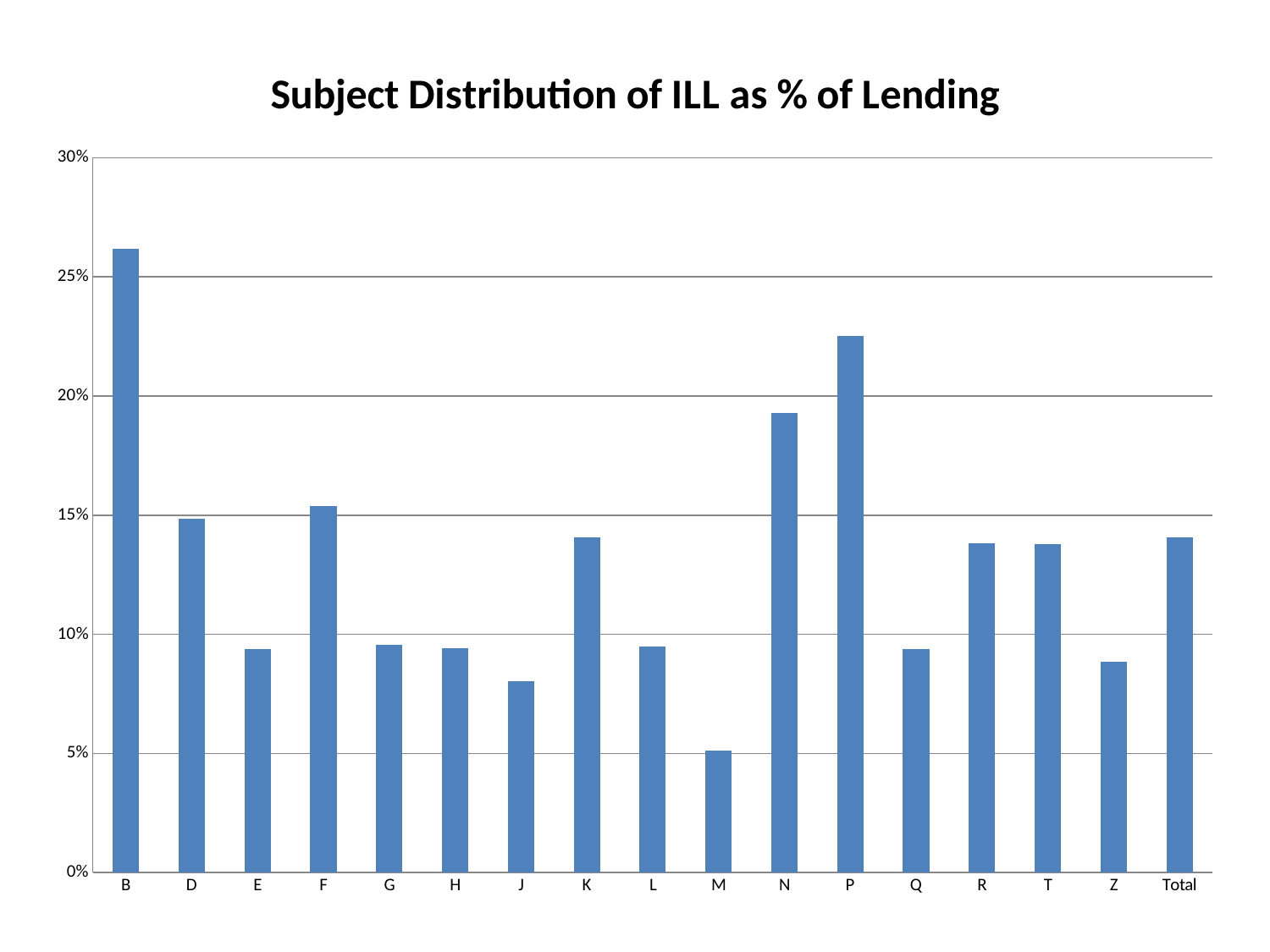

### Chart: Subject Distribution of ILL as % of Lending

| Category |  |
|---|---|
| B | 0.26171875 |
| D | 0.14866310160427806 |
| E | 0.09368191721132897 |
| F | 0.15384615384615385 |
| G | 0.09550561797752809 |
| H | 0.09404388714733543 |
| J | 0.08024691358024691 |
| K | 0.14084507042253522 |
| L | 0.09480519480519481 |
| M | 0.05128205128205128 |
| N | 0.19298245614035087 |
| P | 0.2251655629139073 |
| Q | 0.09378292939936776 |
| R | 0.1380255941499086 |
| T | 0.13769751693002258 |
| Z | 0.08860759493670886 |
| Total | 0.14074136055560205 |